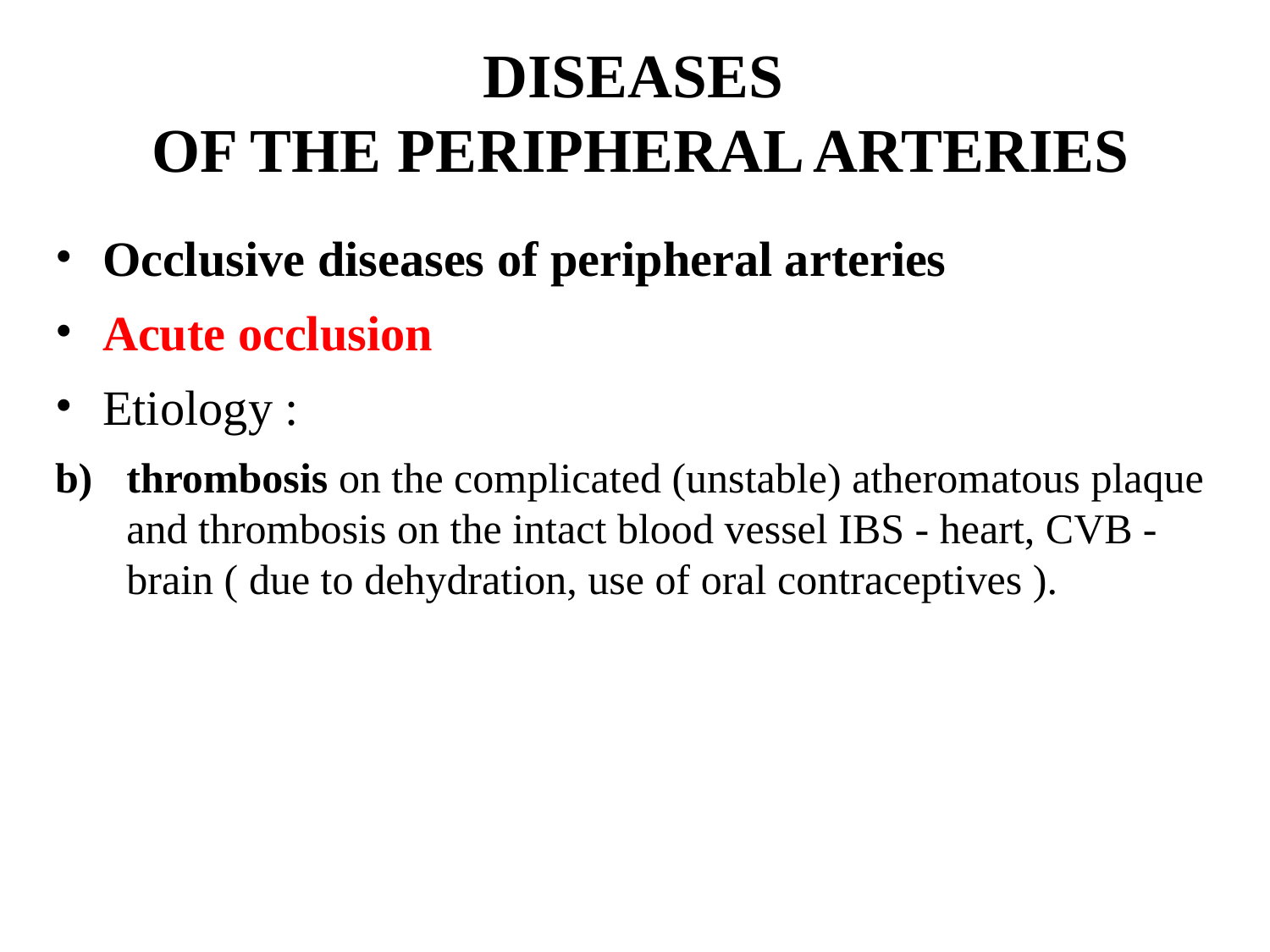

DISEASES
OF THE PERIPHERAL ARTERIES
Occlusive diseases of peripheral arteries
Acute occlusion
Etiology :
thrombosis on the complicated (unstable) atheromatous plaque and thrombosis on the intact blood vessel IBS - heart, CVB - brain ( due to dehydration, use of oral contraceptives ).